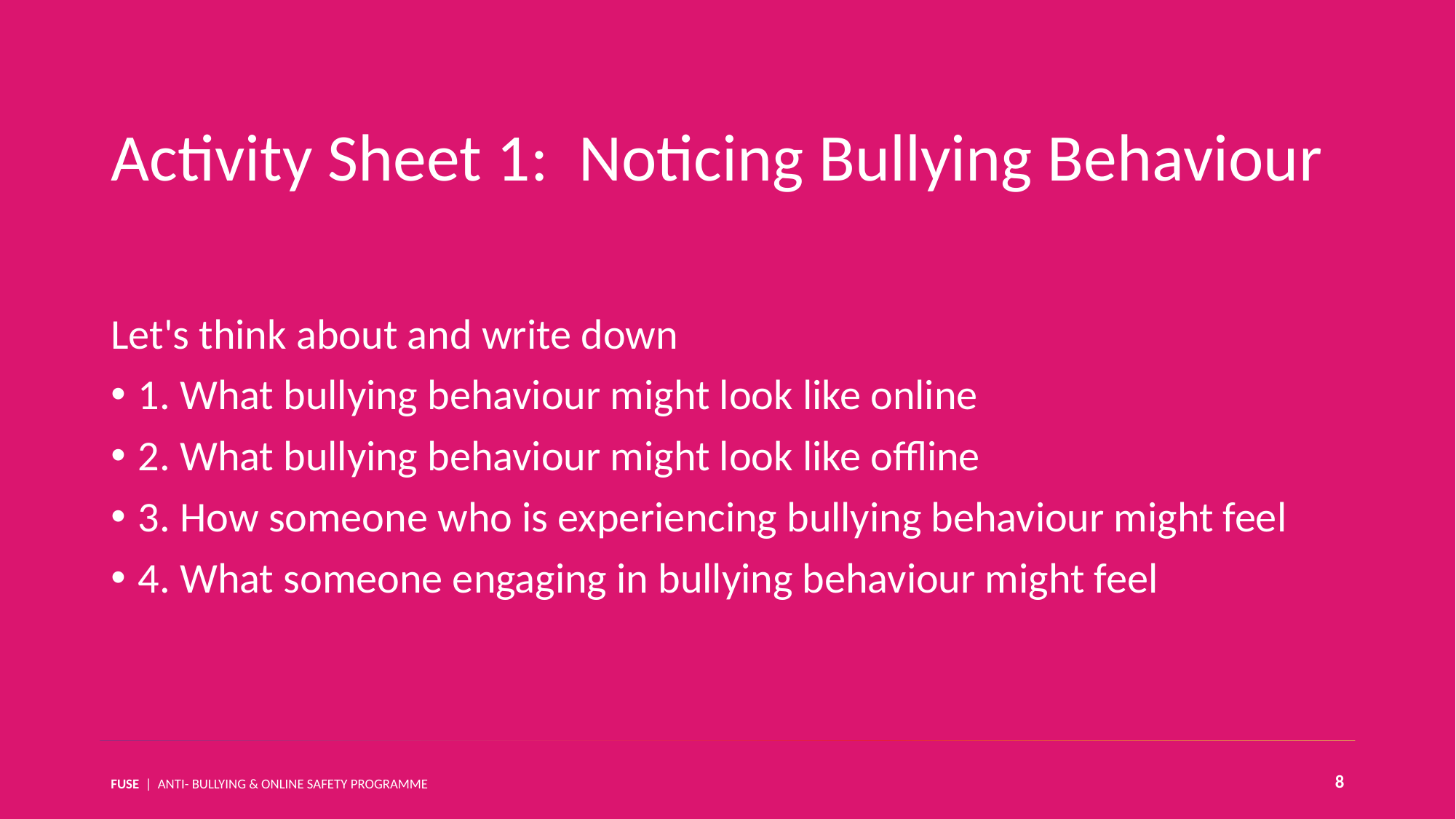

Activity Sheet 1:  Noticing Bullying Behaviour
Let's think about and write down
1. What bullying behaviour might look like online
2. What bullying behaviour might look like offline
3. How someone who is experiencing bullying behaviour might feel
4. What someone engaging in bullying behaviour might feel

8